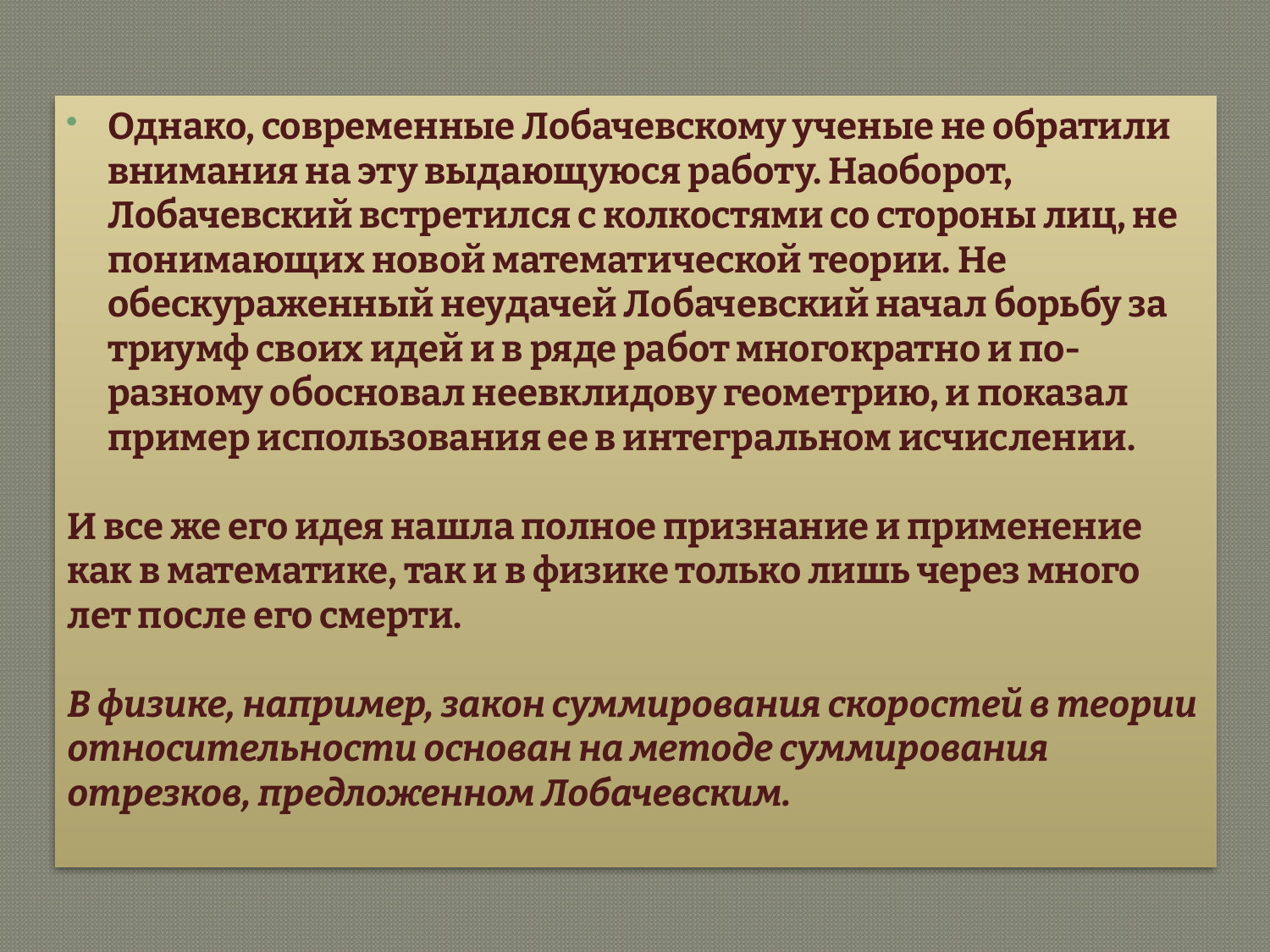

Однако, современные Лобачевскому ученые не обратили внимания на эту выдающуюся работу. Наоборот, Лобачевский встретился с колкостями со стороны лиц, не понимающих новой математической теории. Не обескураженный неудачей Лобачевский начал борьбу за триумф своих идей и в ряде работ многократно и по-разному обосновал неевклидову геометрию, и показал пример использования ее в интегральном исчислении.

И все же его идея нашла полное признание и применение как в математике, так и в физике только лишь через много лет после его смерти.

В физике, например, закон суммирования скоростей в теории относительности основан на методе суммирования отрезков, предложенном Лобачевским.